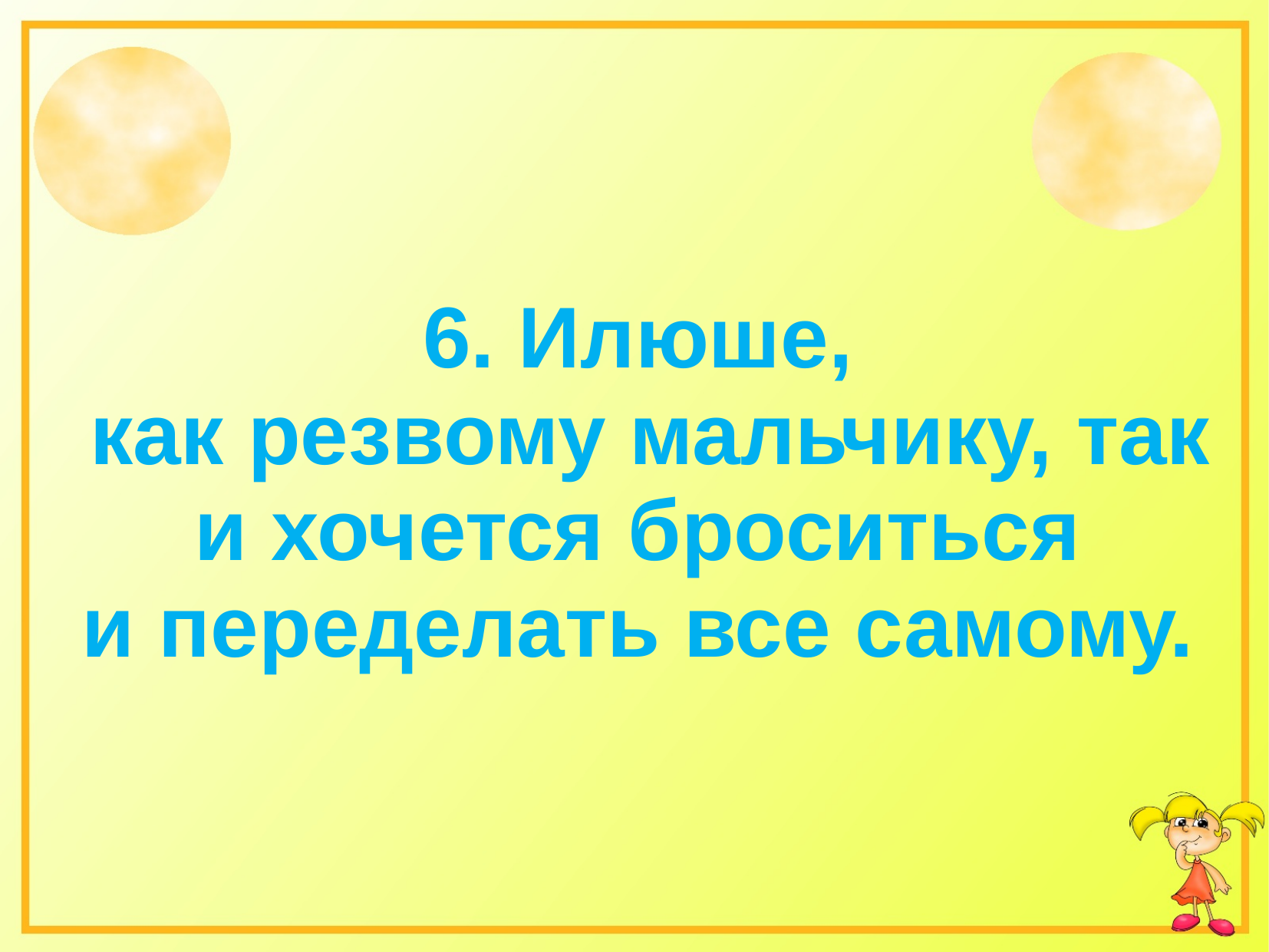

#
6. Илюше,
как резвому мальчику, так
и хочется броситься
и переделать все самому.